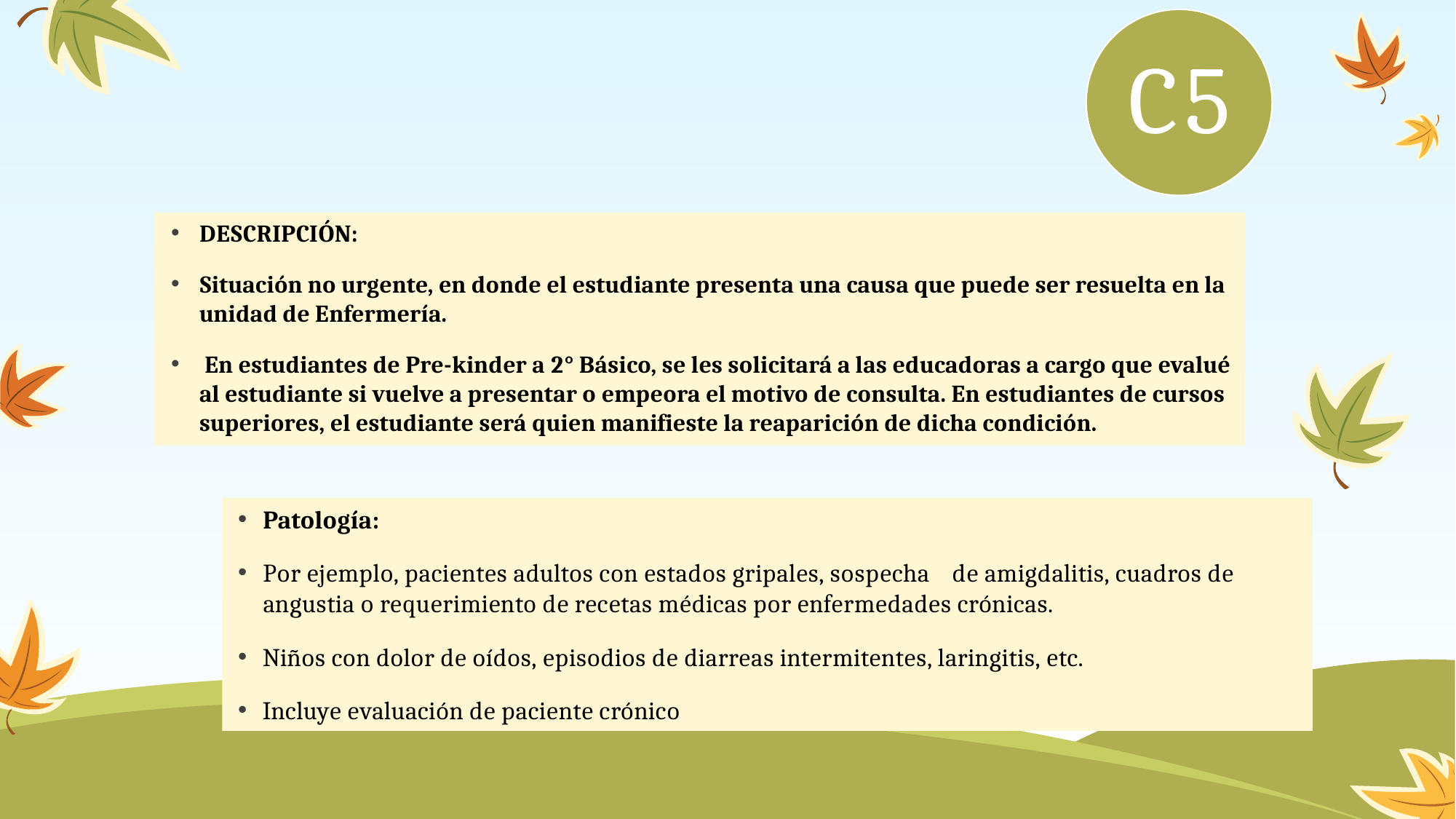

#

C5

DESCRIPCIÓN:
Situación no urgente, en donde el estudiante presenta una causa que puede ser resuelta en la unidad de Enfermería.
 En estudiantes de Pre-kinder a 2° Básico, se les solicitará a las educadoras a cargo que evalué al estudiante si vuelve a presentar o empeora el motivo de consulta. En estudiantes de cursos superiores, el estudiante será quien manifieste la reaparición de dicha condición.

Patología:
Por ejemplo, pacientes adultos con estados gripales, sospecha    de amigdalitis, cuadros de angustia o requerimiento de recetas médicas por enfermedades crónicas.
Niños con dolor de oídos, episodios de diarreas intermitentes, laringitis, etc.
Incluye evaluación de paciente crónico